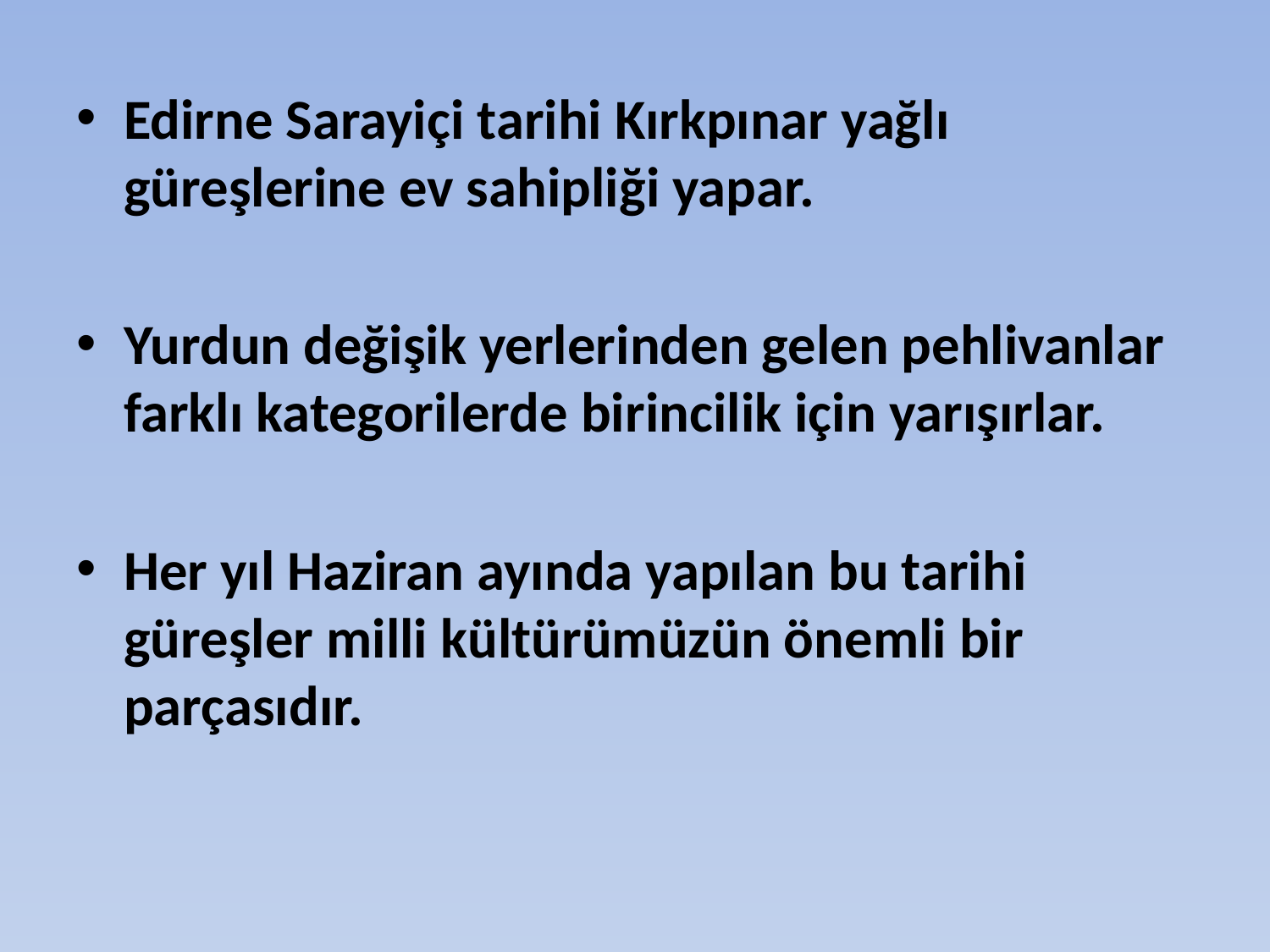

Edirne Sarayiçi tarihi Kırkpınar yağlı güreşlerine ev sahipliği yapar.

Yurdun değişik yerlerinden gelen pehlivanlar farklı kategorilerde birincilik için yarışırlar.

Her yıl Haziran ayında yapılan bu tarihi güreşler milli kültürümüzün önemli bir parçasıdır.